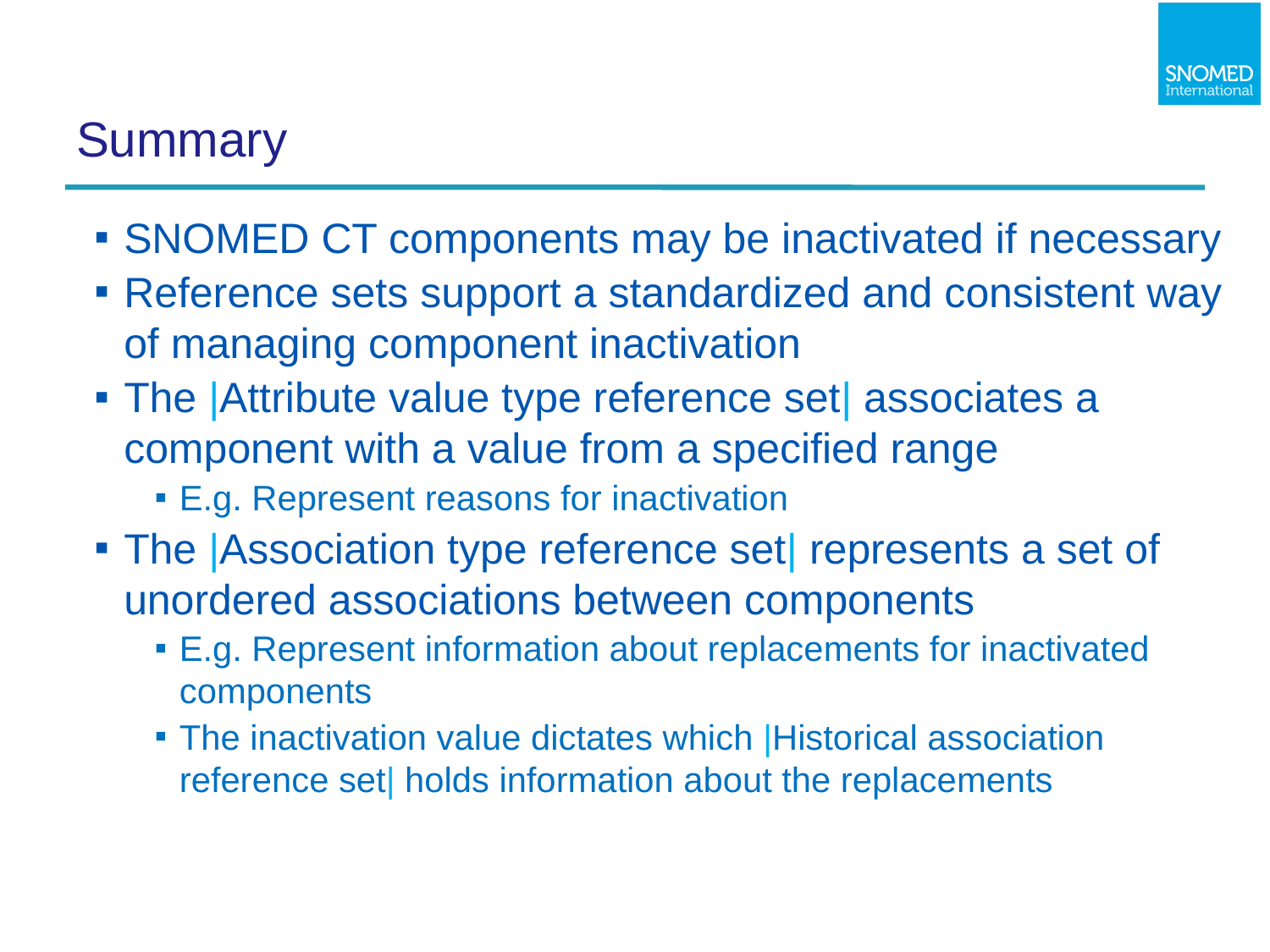

# Summary
SNOMED CT components may be inactivated if necessary
Reference sets support a standardized and consistent way of managing component inactivation
The |Attribute value type reference set| associates a component with a value from a specified range
E.g. Represent reasons for inactivation
The |Association type reference set| represents a set of unordered associations between components
E.g. Represent information about replacements for inactivated components
The inactivation value dictates which |Historical association reference set| holds information about the replacements